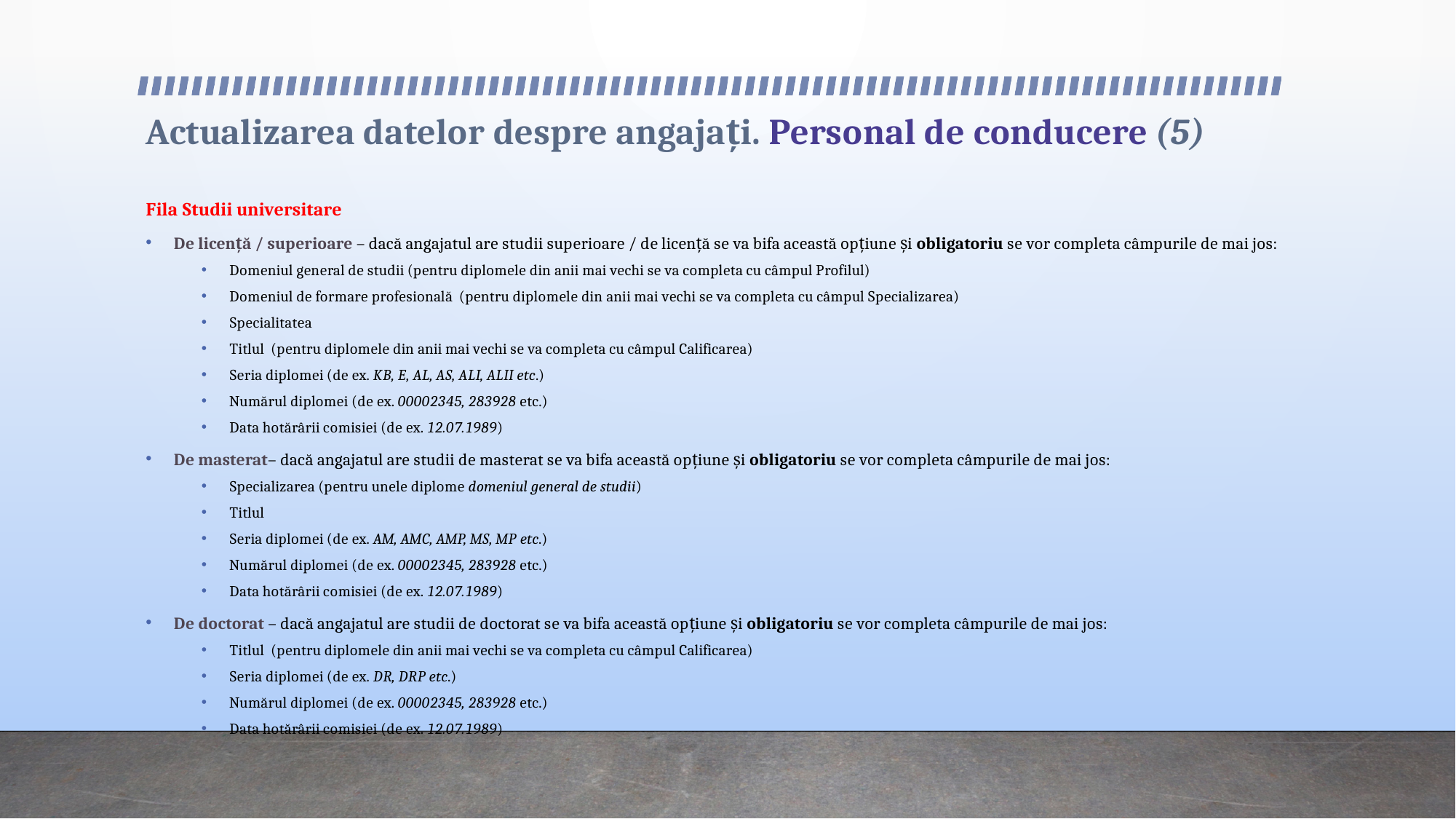

# Actualizarea datelor despre angajați. Personal de conducere (5)
Fila Studii universitare
De licență / superioare – dacă angajatul are studii superioare / de licență se va bifa această opțiune și obligatoriu se vor completa câmpurile de mai jos:
Domeniul general de studii (pentru diplomele din anii mai vechi se va completa cu câmpul Profilul)
Domeniul de formare profesională  (pentru diplomele din anii mai vechi se va completa cu câmpul Specializarea)
Specialitatea
Titlul  (pentru diplomele din anii mai vechi se va completa cu câmpul Calificarea)
Seria diplomei (de ex. KB, E, AL, AS, ALI, ALII etc.)
Numărul diplomei (de ex. 00002345, 283928 etc.)
Data hotărârii comisiei (de ex. 12.07.1989)
De masterat– dacă angajatul are studii de masterat se va bifa această opțiune și obligatoriu se vor completa câmpurile de mai jos:
Specializarea (pentru unele diplome domeniul general de studii)
Titlul
Seria diplomei (de ex. AM, AMC, AMP, MS, MP etc.)
Numărul diplomei (de ex. 00002345, 283928 etc.)
Data hotărârii comisiei (de ex. 12.07.1989)
De doctorat – dacă angajatul are studii de doctorat se va bifa această opțiune și obligatoriu se vor completa câmpurile de mai jos:
Titlul  (pentru diplomele din anii mai vechi se va completa cu câmpul Calificarea)
Seria diplomei (de ex. DR, DRP etc.)
Numărul diplomei (de ex. 00002345, 283928 etc.)
Data hotărârii comisiei (de ex. 12.07.1989)